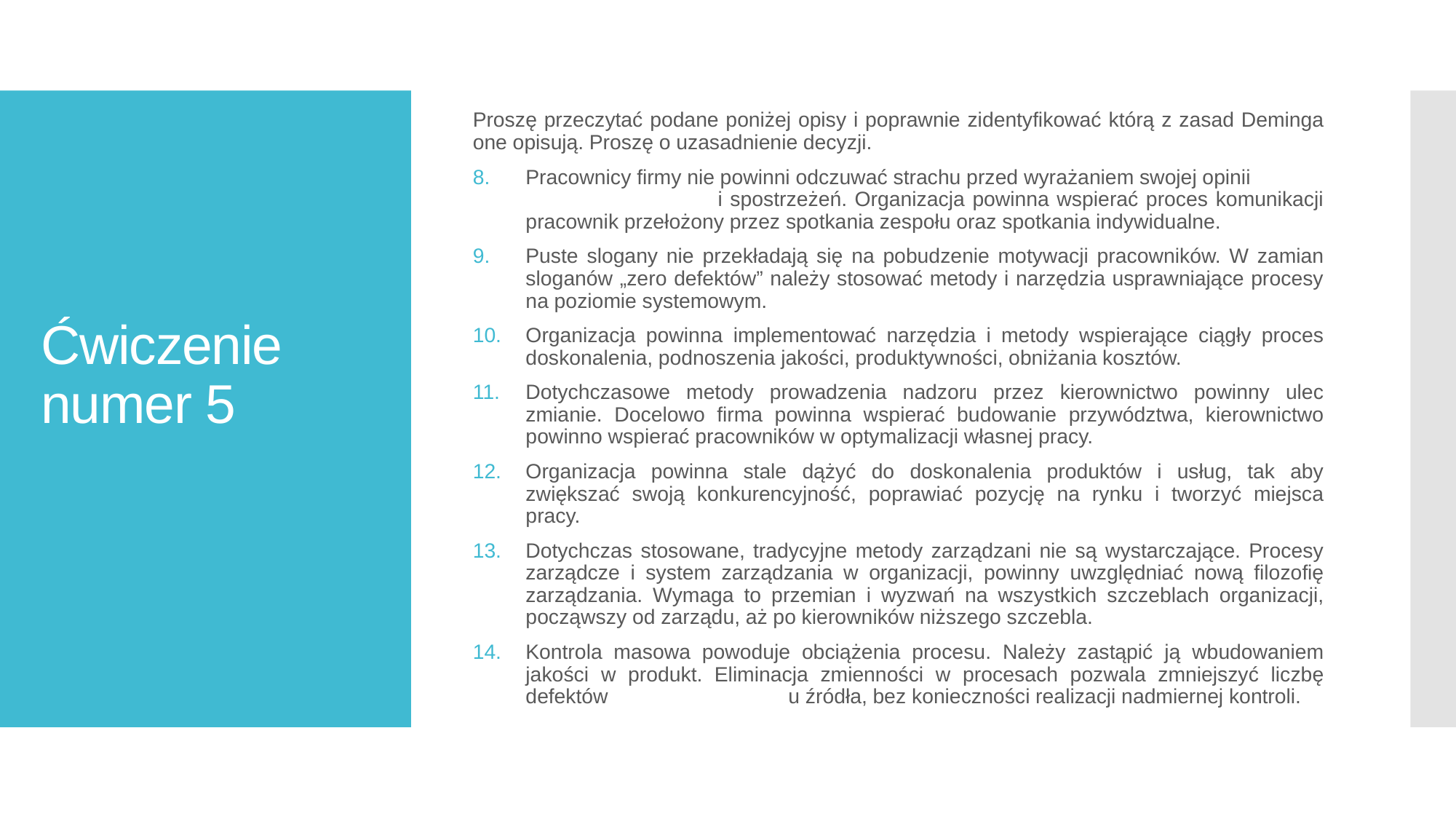

Proszę przeczytać podane poniżej opisy i poprawnie zidentyfikować którą z zasad Deminga one opisują. Proszę o uzasadnienie decyzji.
Pracownicy firmy nie powinni odczuwać strachu przed wyrażaniem swojej opinii                                       i spostrzeżeń. Organizacja powinna wspierać proces komunikacji pracownik przełożony przez spotkania zespołu oraz spotkania indywidualne.
Puste slogany nie przekładają się na pobudzenie motywacji pracowników. W zamian sloganów „zero defektów” należy stosować metody i narzędzia usprawniające procesy na poziomie systemowym.
Organizacja powinna implementować narzędzia i metody wspierające ciągły proces doskonalenia, podnoszenia jakości, produktywności, obniżania kosztów.
Dotychczasowe metody prowadzenia nadzoru przez kierownictwo powinny ulec zmianie. Docelowo firma powinna wspierać budowanie przywództwa, kierownictwo powinno wspierać pracowników w optymalizacji własnej pracy.
Organizacja powinna stale dążyć do doskonalenia produktów i usług, tak aby zwiększać swoją konkurencyjność, poprawiać pozycję na rynku i tworzyć miejsca pracy.
Dotychczas stosowane, tradycyjne metody zarządzani nie są wystarczające. Procesy zarządcze i system zarządzania w organizacji, powinny uwzględniać nową filozofię zarządzania. Wymaga to przemian i wyzwań na wszystkich szczeblach organizacji, począwszy od zarządu, aż po kierowników niższego szczebla.
Kontrola masowa powoduje obciążenia procesu. Należy zastąpić ją wbudowaniem jakości w produkt. Eliminacja zmienności w procesach pozwala zmniejszyć liczbę defektów                                u źródła, bez konieczności realizacji nadmiernej kontroli.
# Ćwiczenie numer 5